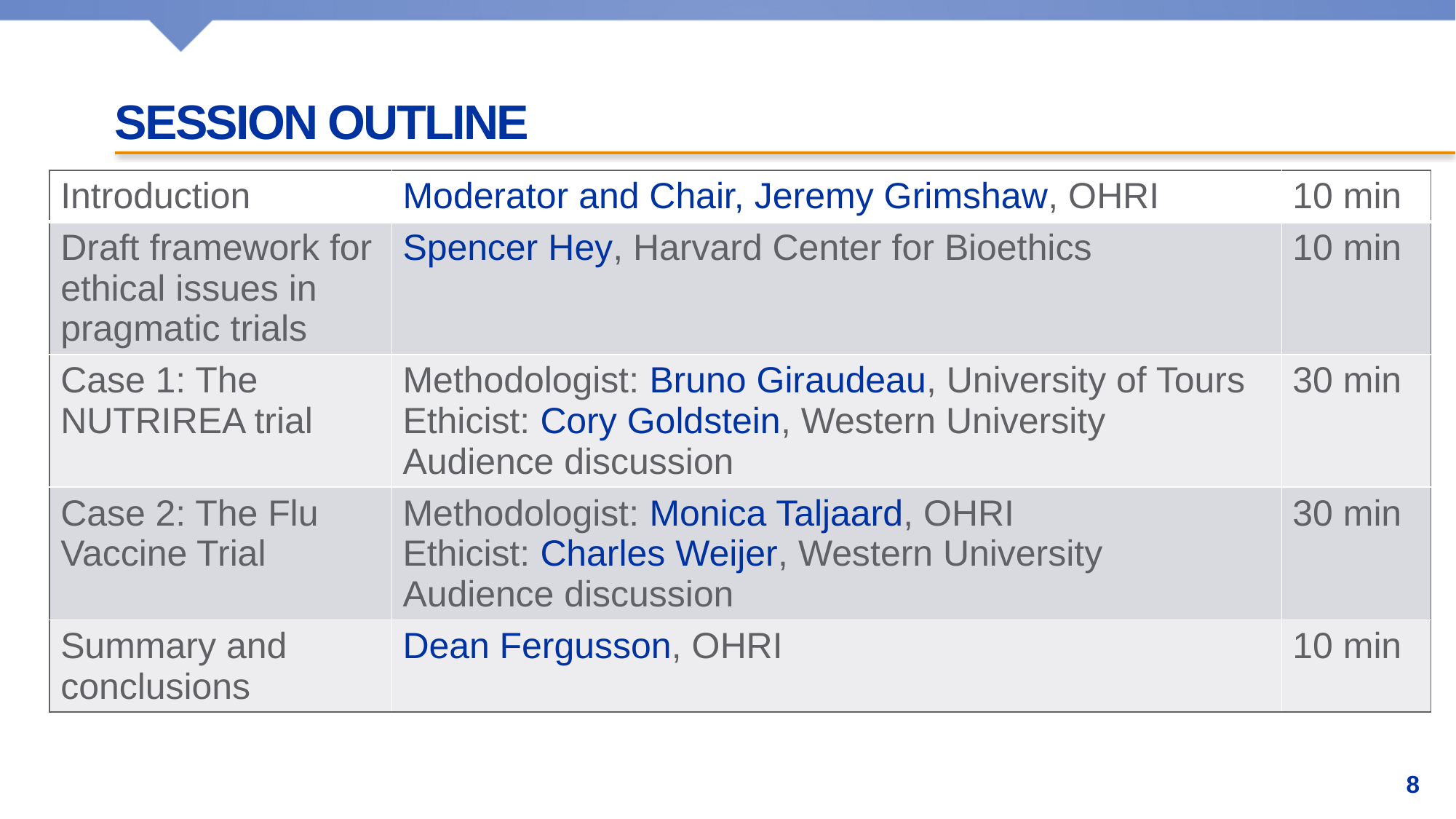

# Session Outline
| Introduction | Moderator and Chair, Jeremy Grimshaw, OHRI | 10 min |
| --- | --- | --- |
| Draft framework for ethical issues in pragmatic trials | Spencer Hey, Harvard Center for Bioethics | 10 min |
| Case 1: The NUTRIREA trial | Methodologist: Bruno Giraudeau, University of Tours Ethicist: Cory Goldstein, Western University Audience discussion | 30 min |
| Case 2: The Flu Vaccine Trial | Methodologist: Monica Taljaard, OHRI Ethicist: Charles Weijer, Western University Audience discussion | 30 min |
| Summary and conclusions | Dean Fergusson, OHRI | 10 min |
8